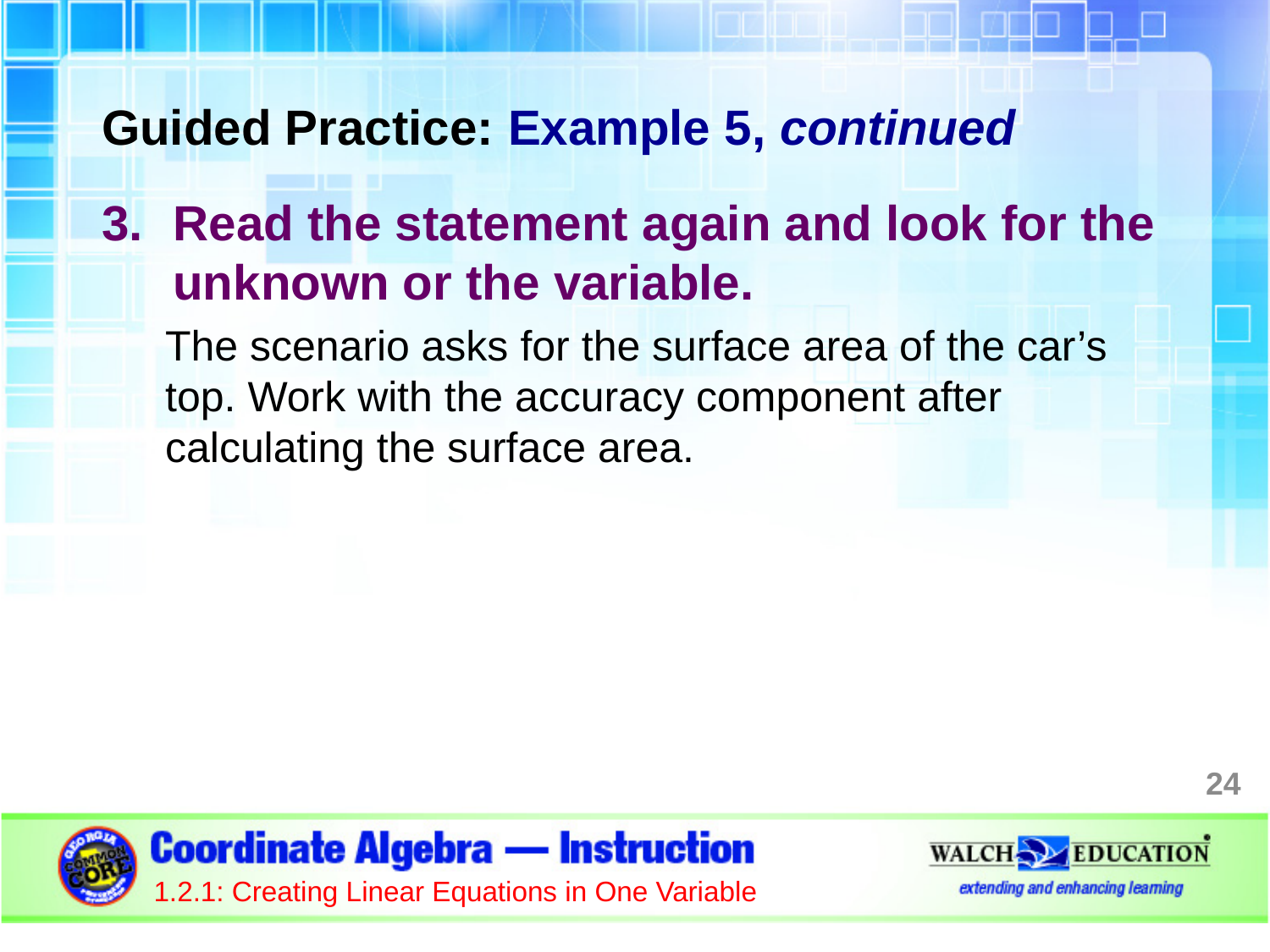

Guided Practice: Example 5, continued

Read the statement again and look for the unknown or the variable.
The scenario asks for the surface area of the car’s top. Work with the accuracy component after calculating the surface area.
24
1.2.1: Creating Linear Equations in One Variable